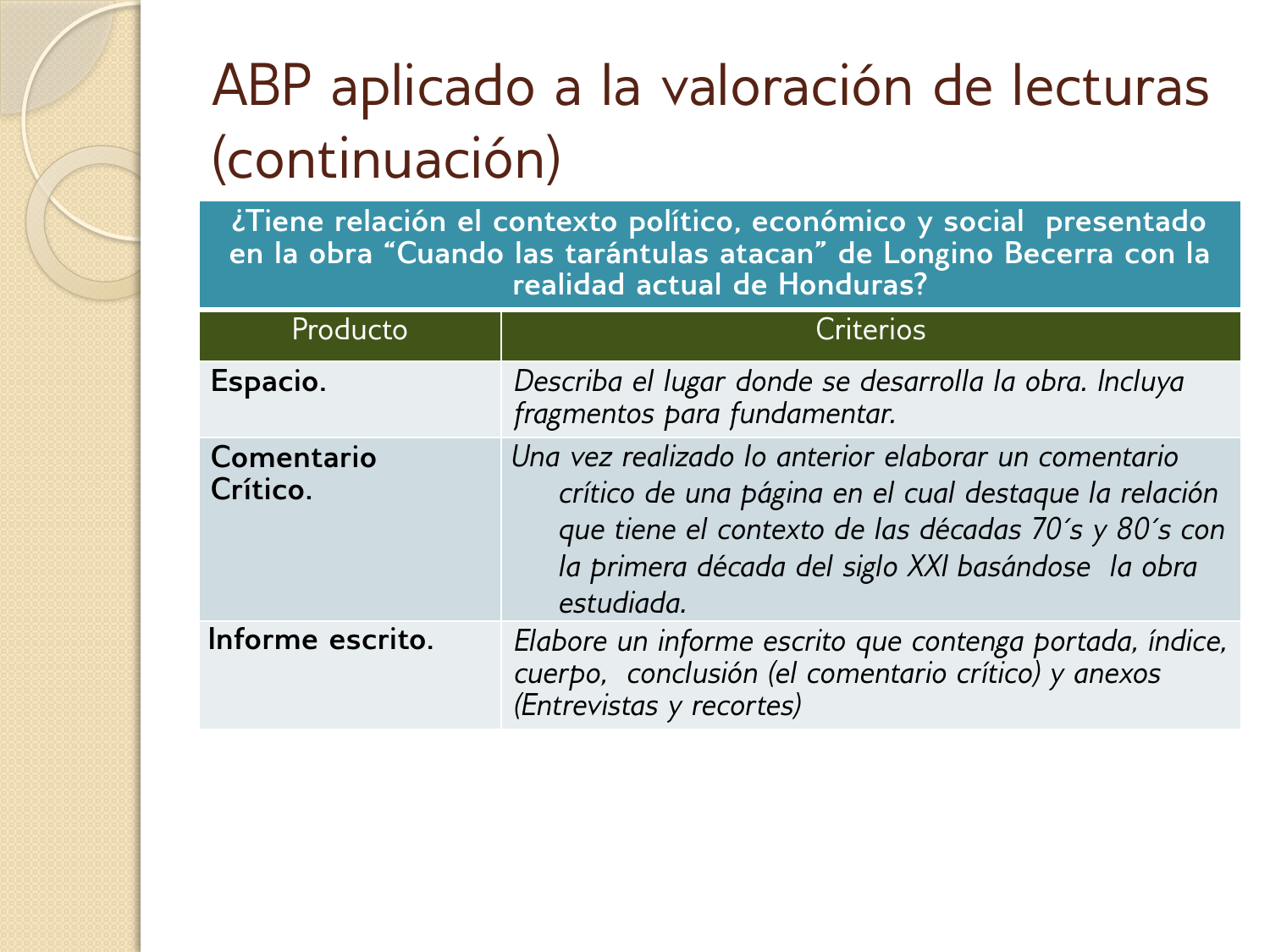

# ABP aplicado a la valoración de lecturas (continuación)
| ¿Tiene relación el contexto político, económico y social presentado en la obra “Cuando las tarántulas atacan” de Longino Becerra con la realidad actual de Honduras? |  |
| --- | --- |
| Producto | Criterios |
| Espacio. | Describa el lugar donde se desarrolla la obra. Incluya fragmentos para fundamentar. |
| Comentario Crítico. | Una vez realizado lo anterior elaborar un comentario crítico de una página en el cual destaque la relación que tiene el contexto de las décadas 70´s y 80´s con la primera década del siglo XXI basándose la obra estudiada. |
| Informe escrito. | Elabore un informe escrito que contenga portada, índice, cuerpo, conclusión (el comentario crítico) y anexos (Entrevistas y recortes) |